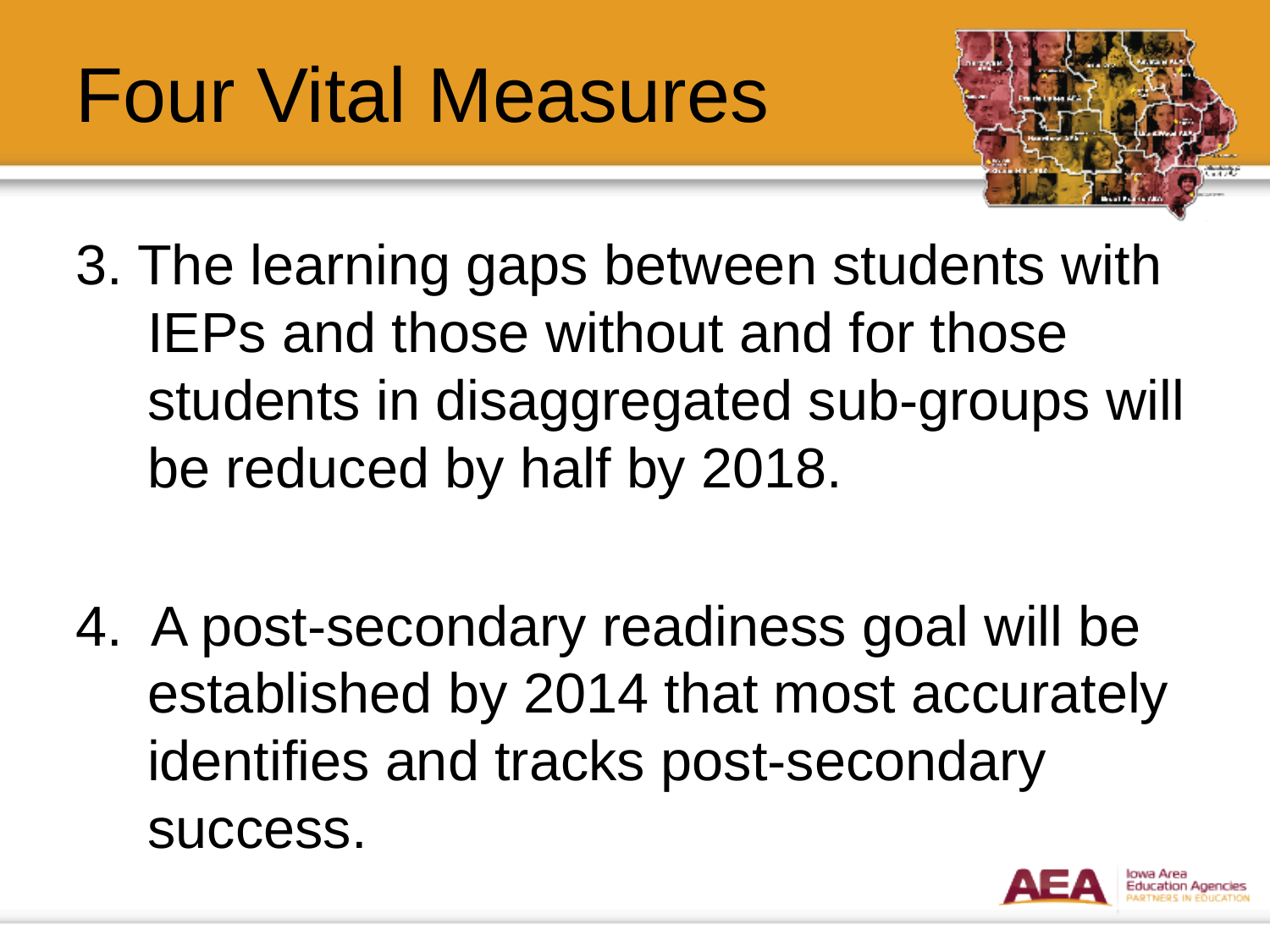

# Four Vital Measures
3. The learning gaps between students with IEPs and those without and for those students in disaggregated sub-groups will be reduced by half by 2018.

4.  A post-secondary readiness goal will be established by 2014 that most accurately identifies and tracks post-secondary success.